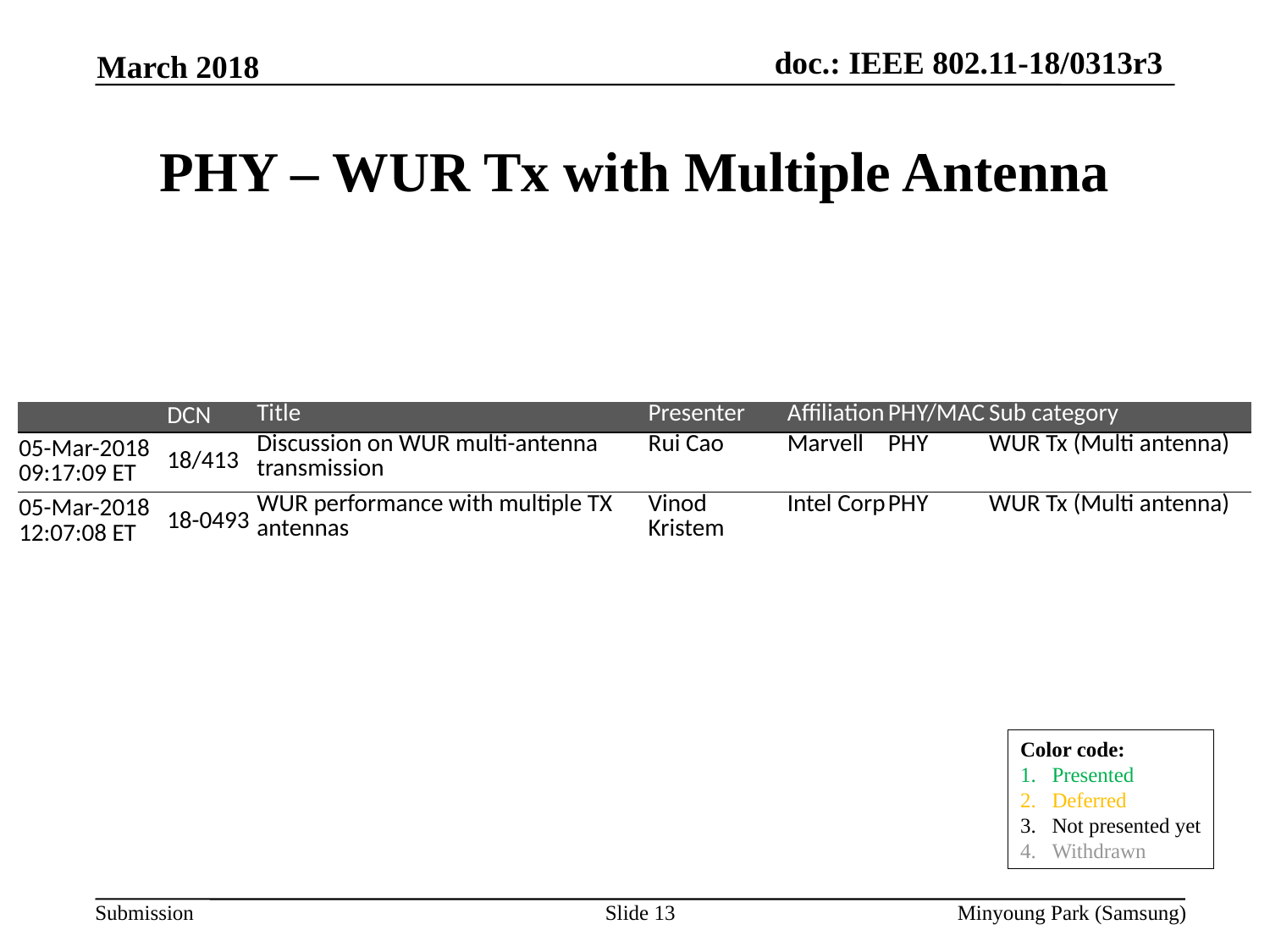

March 2018
# PHY – WUR Tx with Multiple Antenna
|  | DCN | Title | Presenter | Affiliation | PHY/MAC | Sub category |
| --- | --- | --- | --- | --- | --- | --- |
| 05-Mar-2018 09:17:09 ET | 18/413 | Discussion on WUR multi-antenna transmission | Rui Cao | Marvell | PHY | WUR Tx (Multi antenna) |
| 05-Mar-2018 12:07:08 ET | 18-0493 | WUR performance with multiple TX antennas | Vinod Kristem | Intel Corp | PHY | WUR Tx (Multi antenna) |
Color code:
Presented
Deferred
Not presented yet
Withdrawn
Slide 13
Minyoung Park (Samsung)